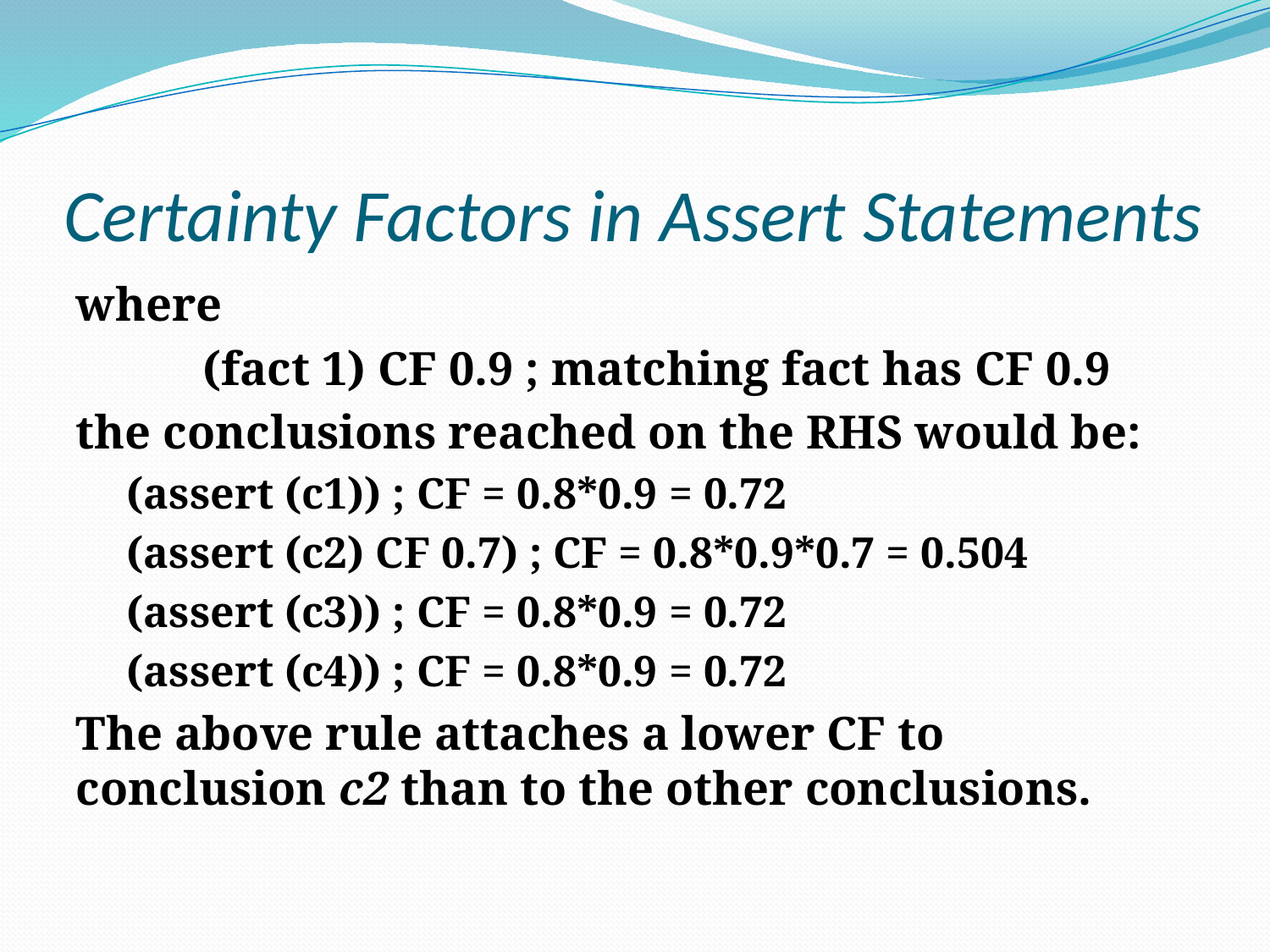

# Certainty Factors in Assert Statements
where
	(fact 1) CF 0.9 ; matching fact has CF 0.9
the conclusions reached on the RHS would be:
(assert (c1)) ; CF = 0.8*0.9 = 0.72
(assert (c2) CF 0.7) ; CF = 0.8*0.9*0.7 = 0.504
(assert (c3)) ; CF = 0.8*0.9 = 0.72
(assert (c4)) ; CF = 0.8*0.9 = 0.72
The above rule attaches a lower CF to conclusion c2 than to the other conclusions.